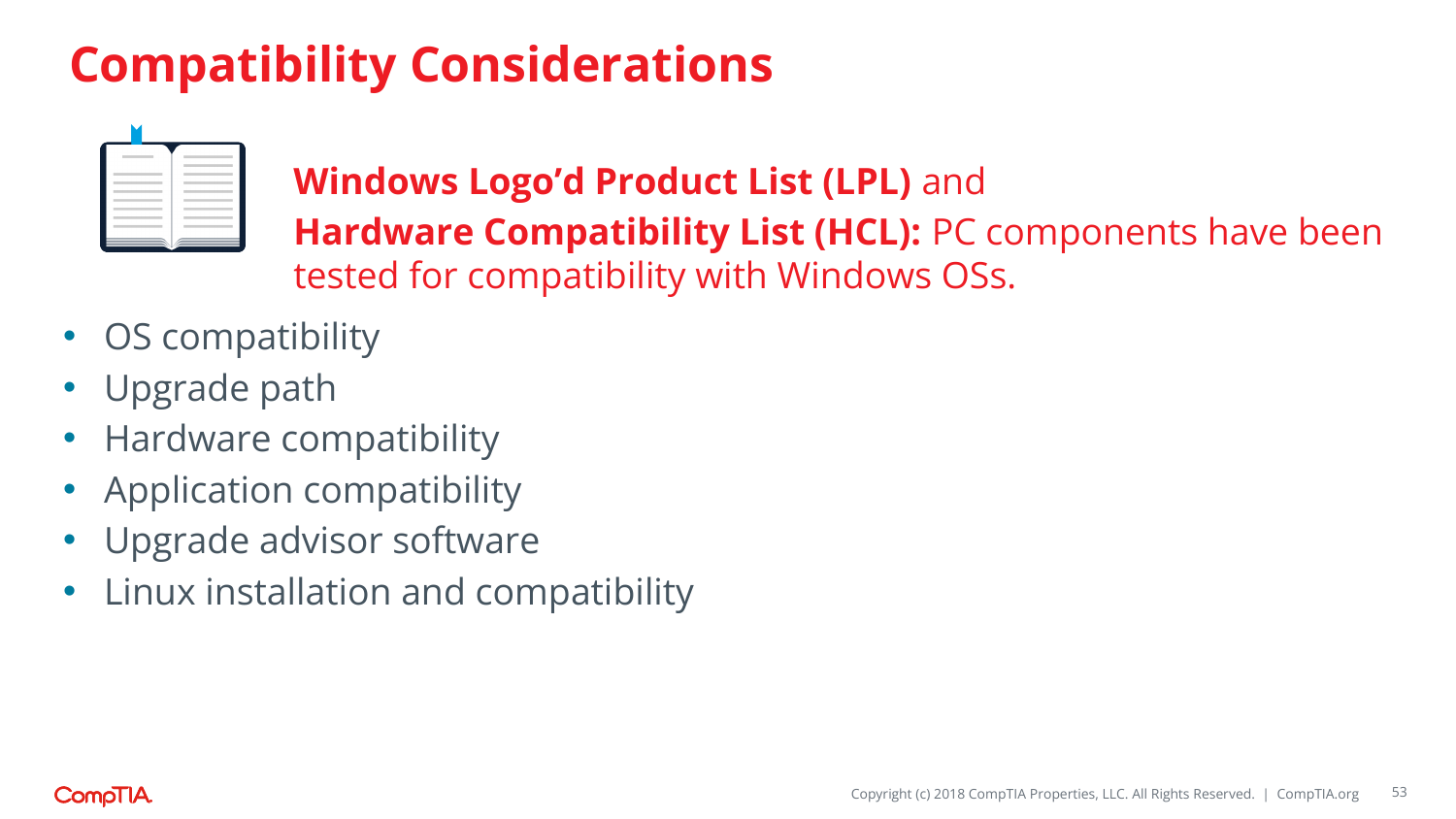

# Compatibility Considerations
Windows Logo’d Product List (LPL) and
Hardware Compatibility List (HCL): PC components have been tested for compatibility with Windows OSs.
OS compatibility
Upgrade path
Hardware compatibility
Application compatibility
Upgrade advisor software
Linux installation and compatibility
53